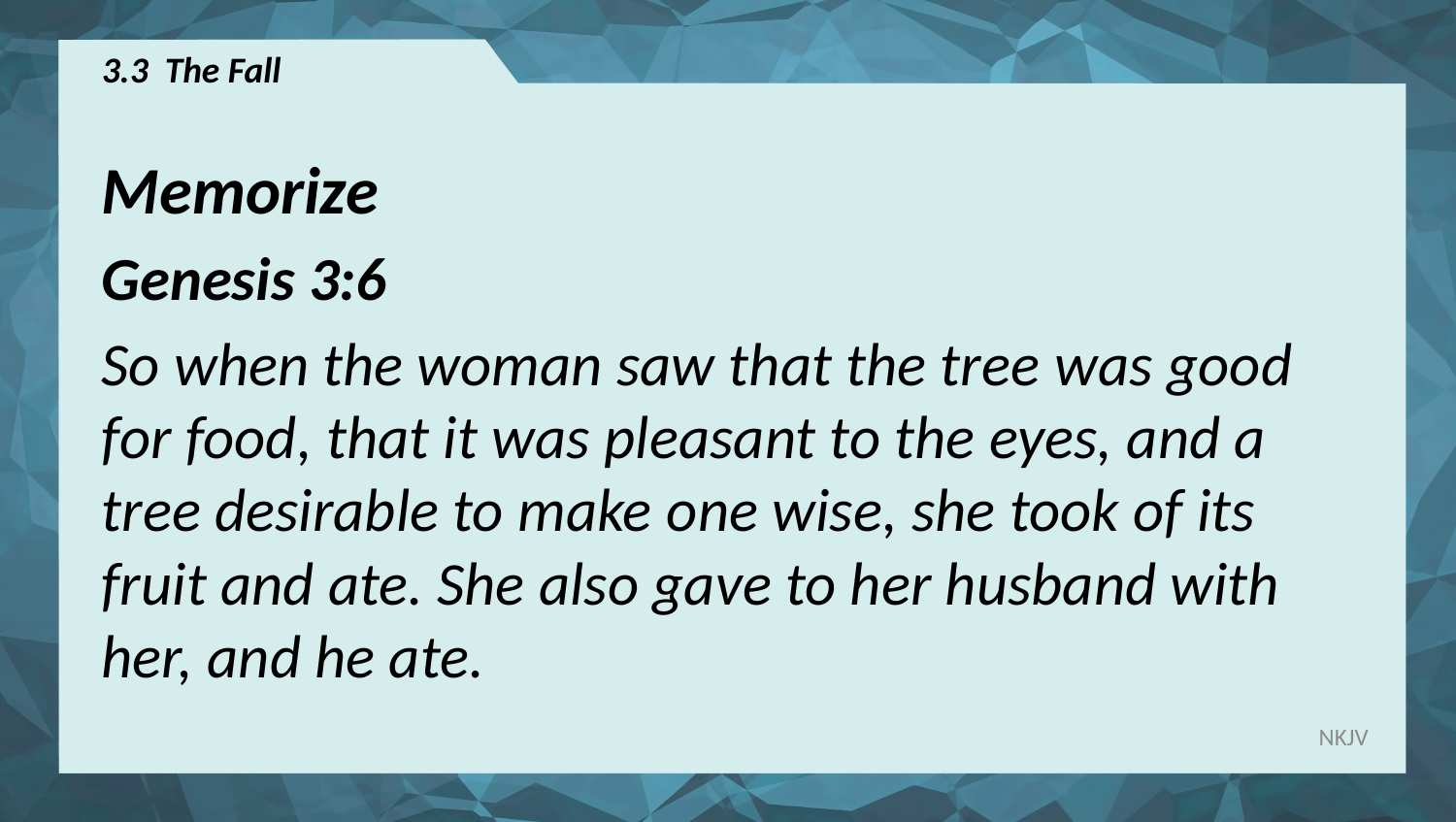

# 3.3  The Fall
Memorize
Genesis 3:6
So when the woman saw that the tree was good for food, that it was pleasant to the eyes, and a tree desirable to make one wise, she took of its fruit and ate. She also gave to her husband with her, and he ate.
NKJV